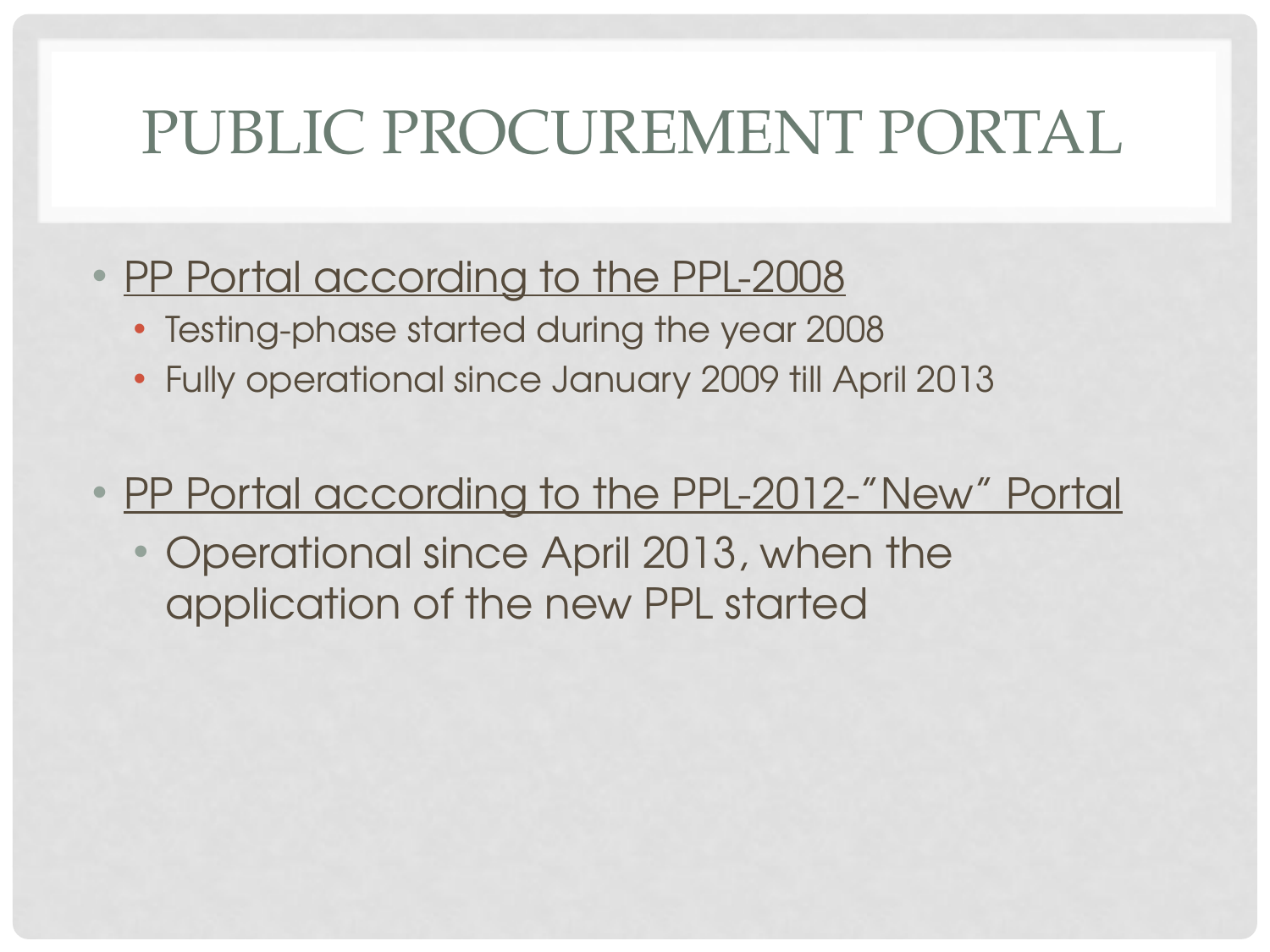

# Public procurement portal
PP Portal according to the PPL-2008
Testing-phase started during the year 2008
Fully operational since January 2009 till April 2013

PP Portal according to the PPL-2012-”New” Portal
Operational since April 2013, when the application of the new PPL started